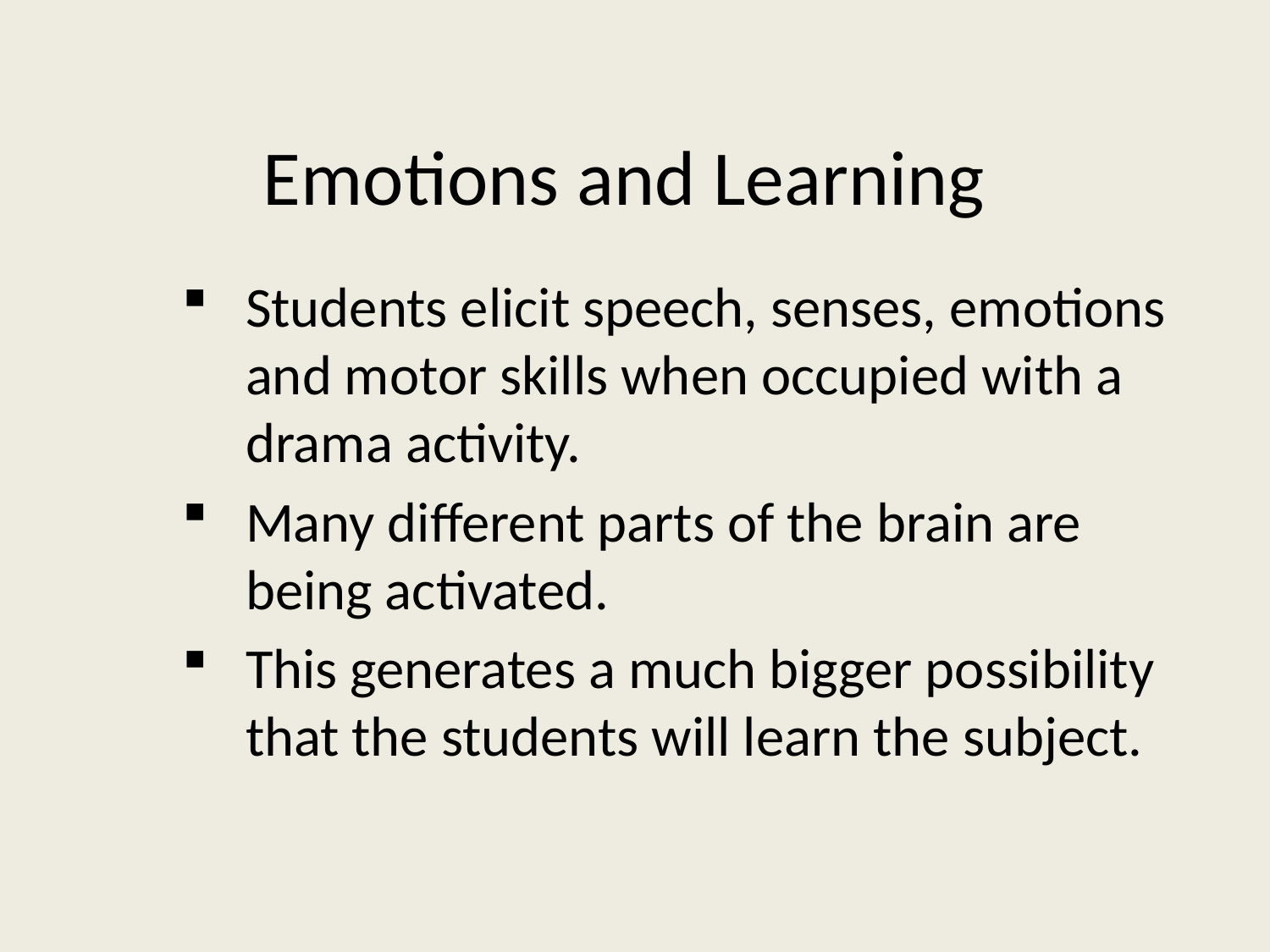

# Emotions and Learning
Students elicit speech, senses, emotions and motor skills when occupied with a drama activity.
Many different parts of the brain are being activated.
This generates a much bigger possibility that the students will learn the subject.